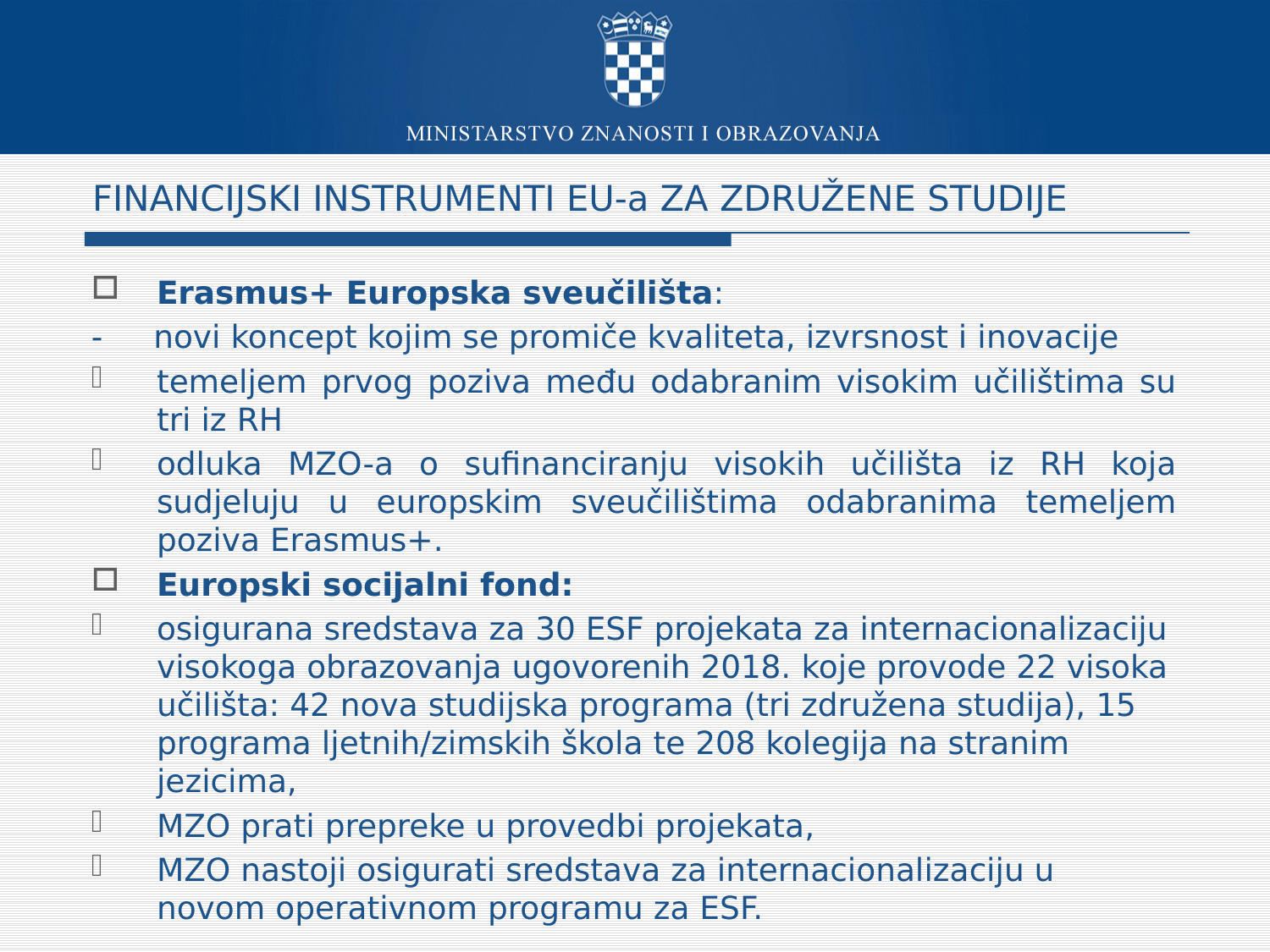

# FINANCIJSKI INSTRUMENTI EU-a ZA ZDRUŽENE STUDIJE
Erasmus+ Europska sveučilišta:
-     novi koncept kojim se promiče kvaliteta, izvrsnost i inovacije
temeljem prvog poziva među odabranim visokim učilištima su tri iz RH
odluka MZO-a o sufinanciranju visokih učilišta iz RH koja sudjeluju u europskim sveučilištima odabranima temeljem poziva Erasmus+.
Europski socijalni fond:
osigurana sredstava za 30 ESF projekata za internacionalizaciju visokoga obrazovanja ugovorenih 2018. koje provode 22 visoka učilišta: 42 nova studijska programa (tri združena studija), 15 programa ljetnih/zimskih škola te 208 kolegija na stranim jezicima,
MZO prati prepreke u provedbi projekata,
MZO nastoji osigurati sredstava za internacionalizaciju u  novom operativnom programu za ESF.